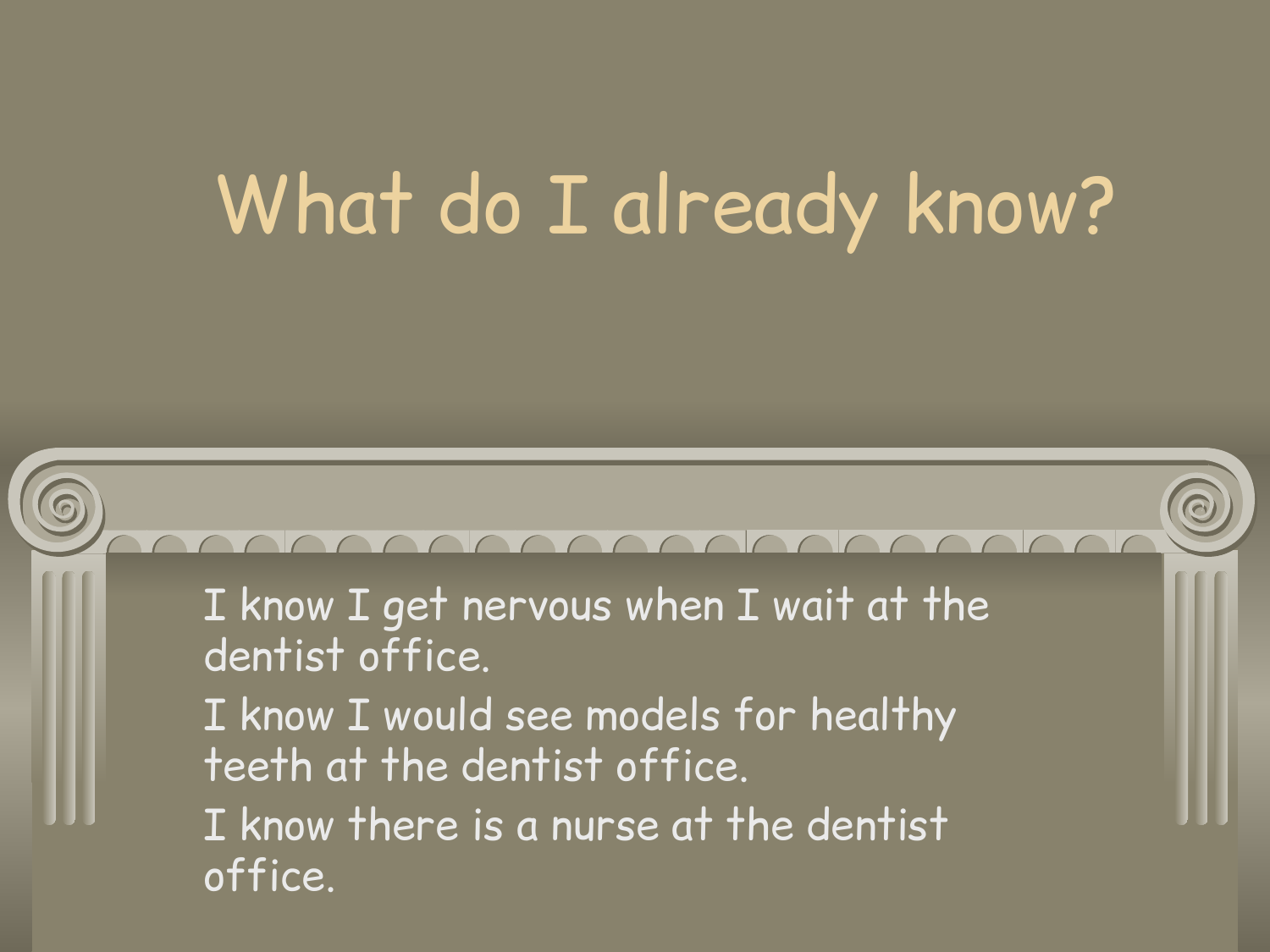

# What do I already know?
I know I get nervous when I wait at the dentist office.
I know I would see models for healthy teeth at the dentist office.
I know there is a nurse at the dentist office.